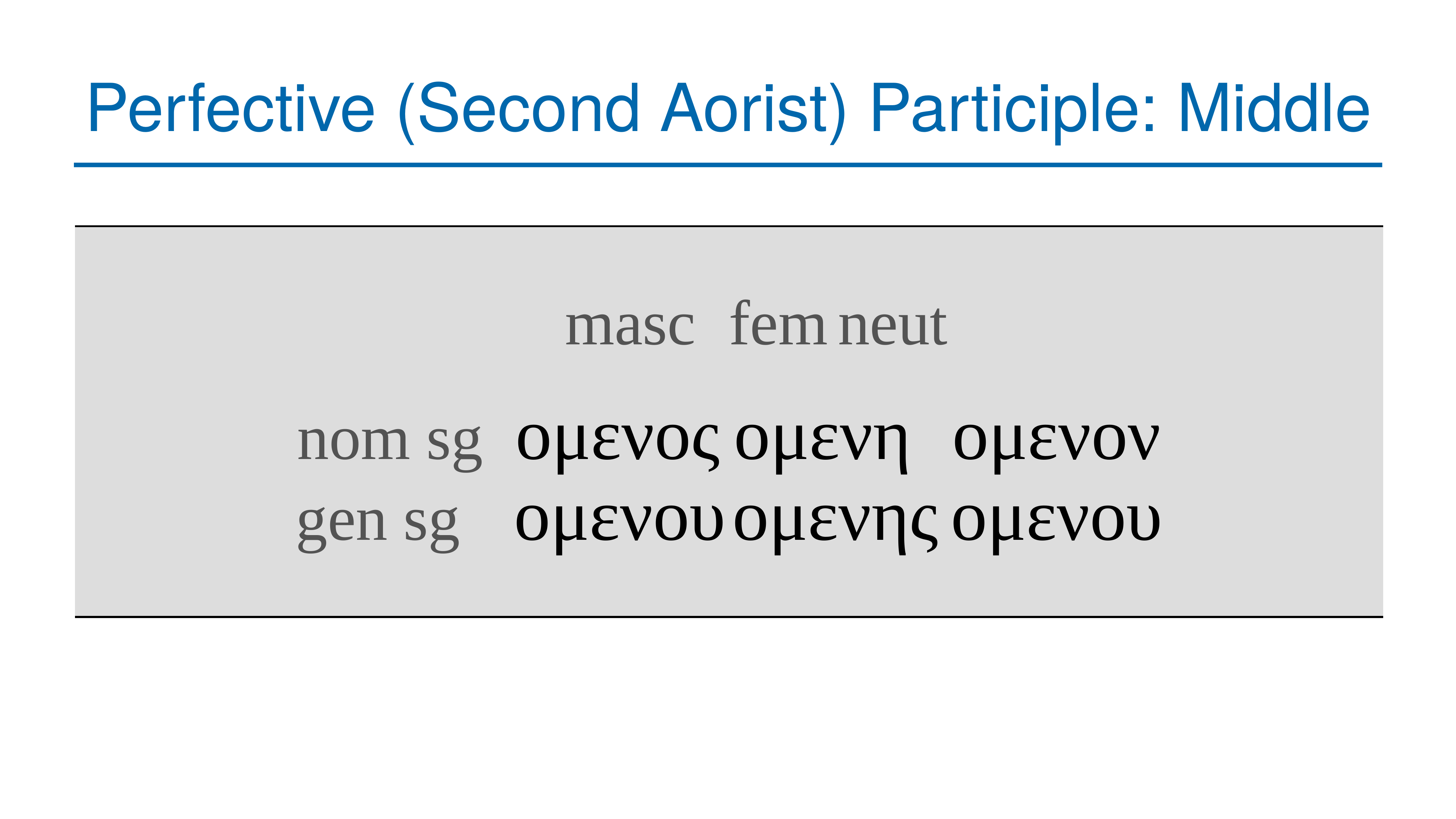

# Perfective (Second Aorist) Participle: Middle
| masc fem neut nom sg ομενος ομενη ομενον gen sg ομενου ομενης ομενου |
| --- |